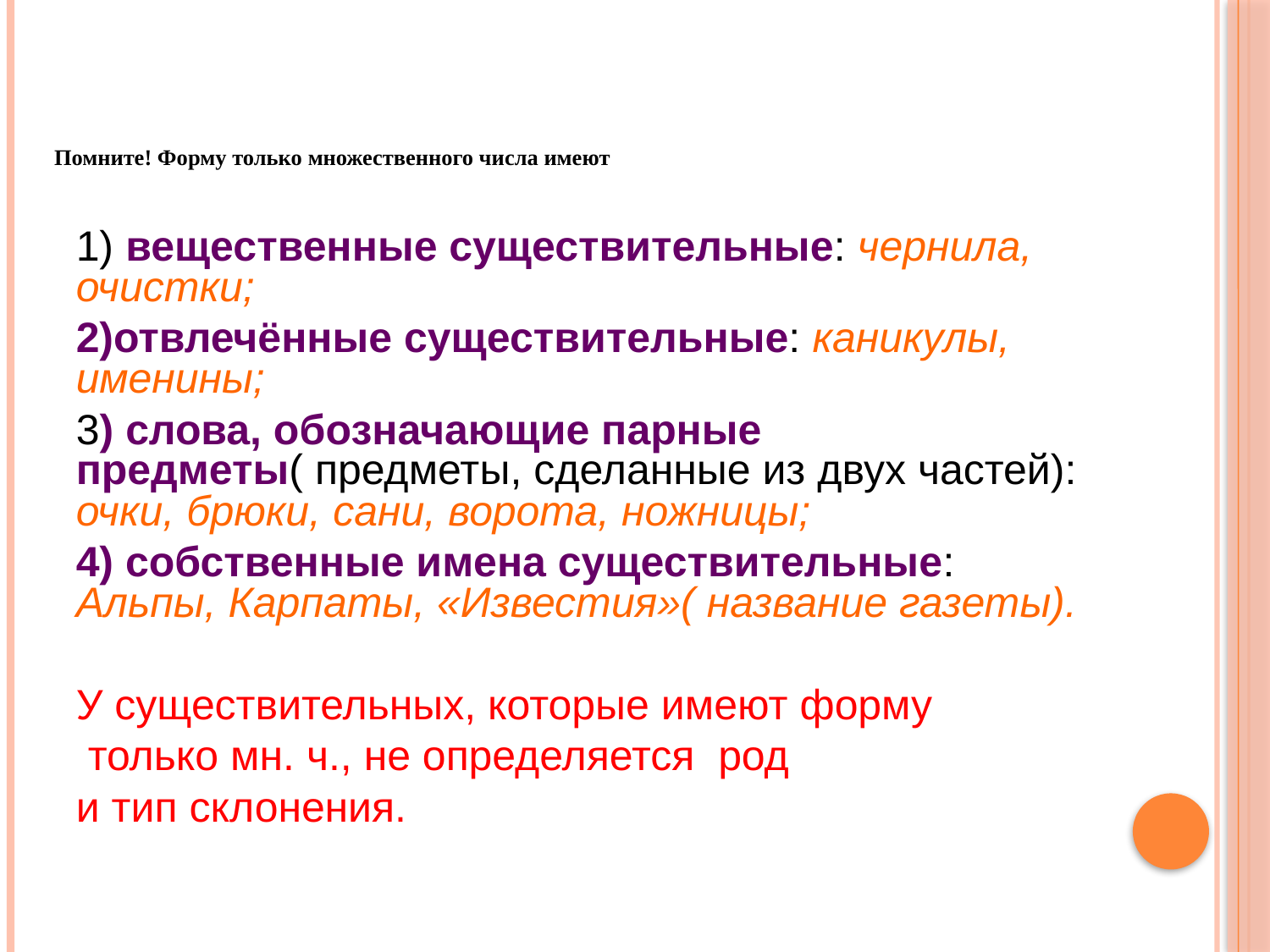

# Помните! Форму только множественного числа имеют
1) вещественные существительные: чернила, очистки;
2)отвлечённые существительные: каникулы, именины;
3) слова, обозначающие парные предметы( предметы, сделанные из двух частей): очки, брюки, сани, ворота, ножницы;
4) собственные имена существительные: Альпы, Карпаты, «Известия»( название газеты).

У существительных, которые имеют форму
 только мн. ч., не определяется  род
и тип склонения.